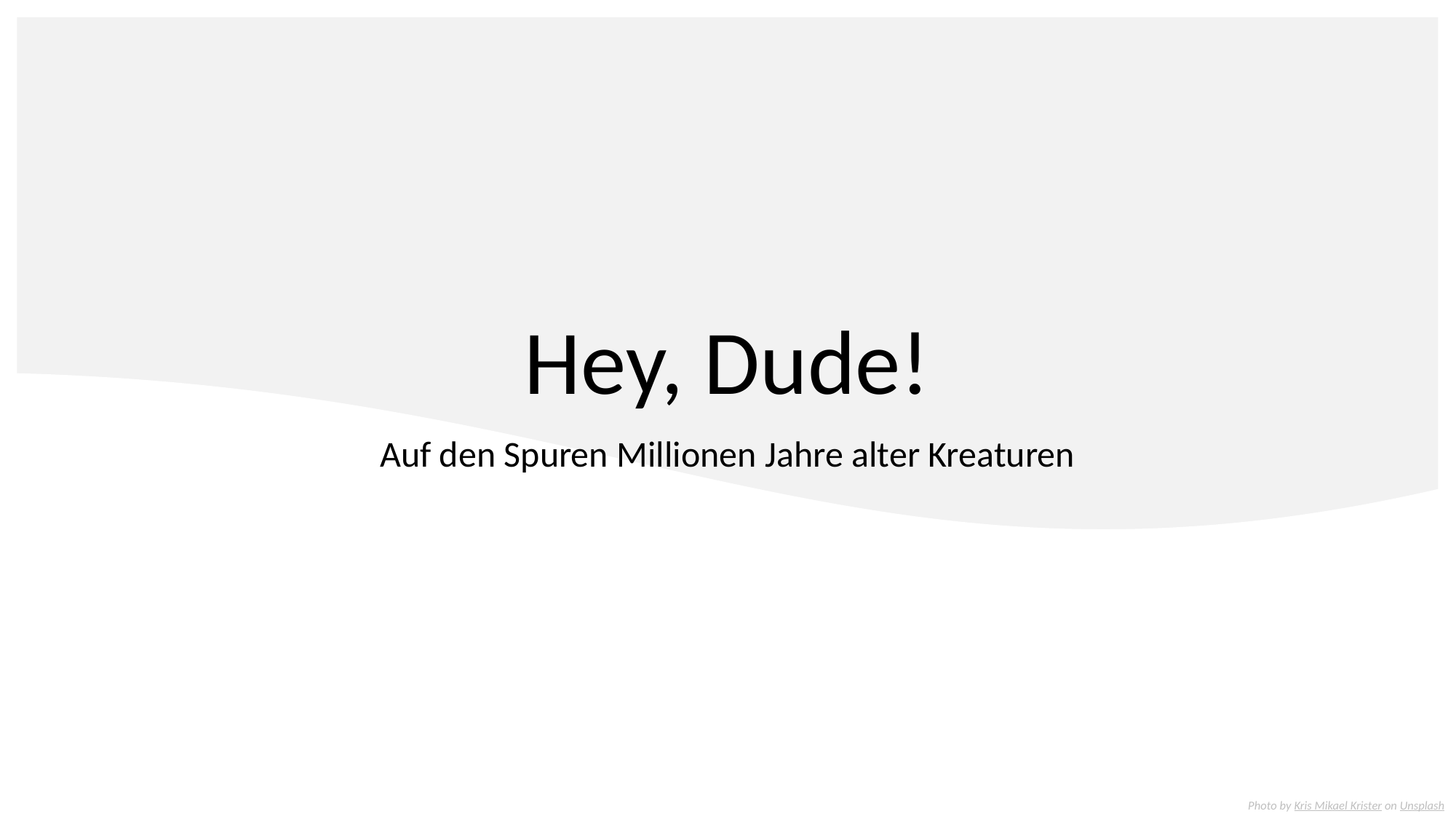

# Hey, Dude!
Auf den Spuren Millionen Jahre alter Kreaturen
Photo by Kris Mikael Krister on Unsplash